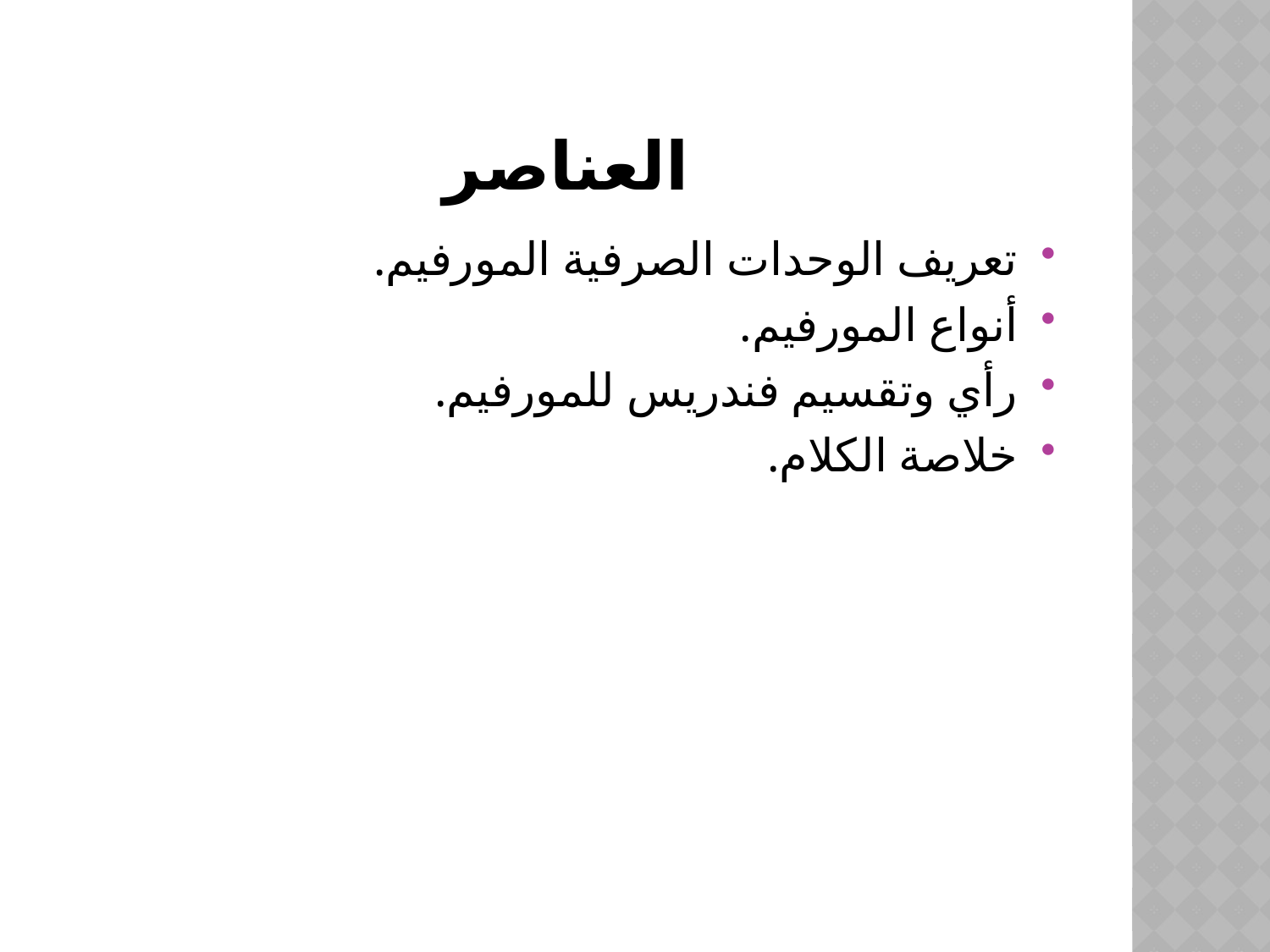

# العناصر
تعريف الوحدات الصرفية المورفيم.
أنواع المورفيم.
رأي وتقسيم فندريس للمورفيم.
خلاصة الكلام.